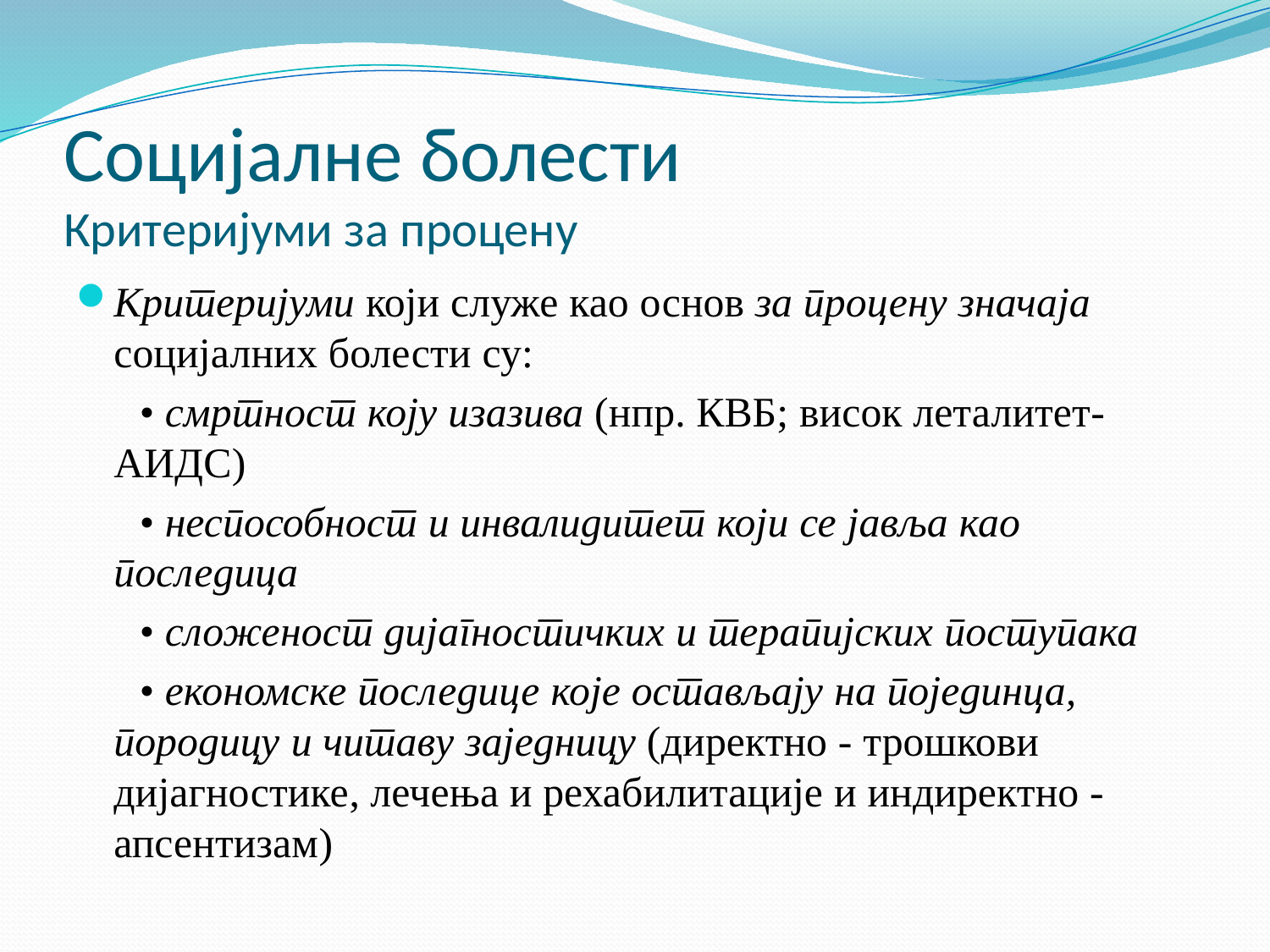

# Социјалне болести Критеријуми за процену
Критеријуми који служе као основ за процену значаја социјалних болести су:
      • смртност коју изазива (нпр. КВБ; висок леталитет-АИДС)
      • неспособност и инвалидитет који се јавља као последица
      • сложеност дијагностичких и терапијских поступака
      • економске последице које остављају на појединца, породицу и читаву заједницу (директно - трошкови дијагностике, лечења и рехабилитације и индиректно - апсентизам)